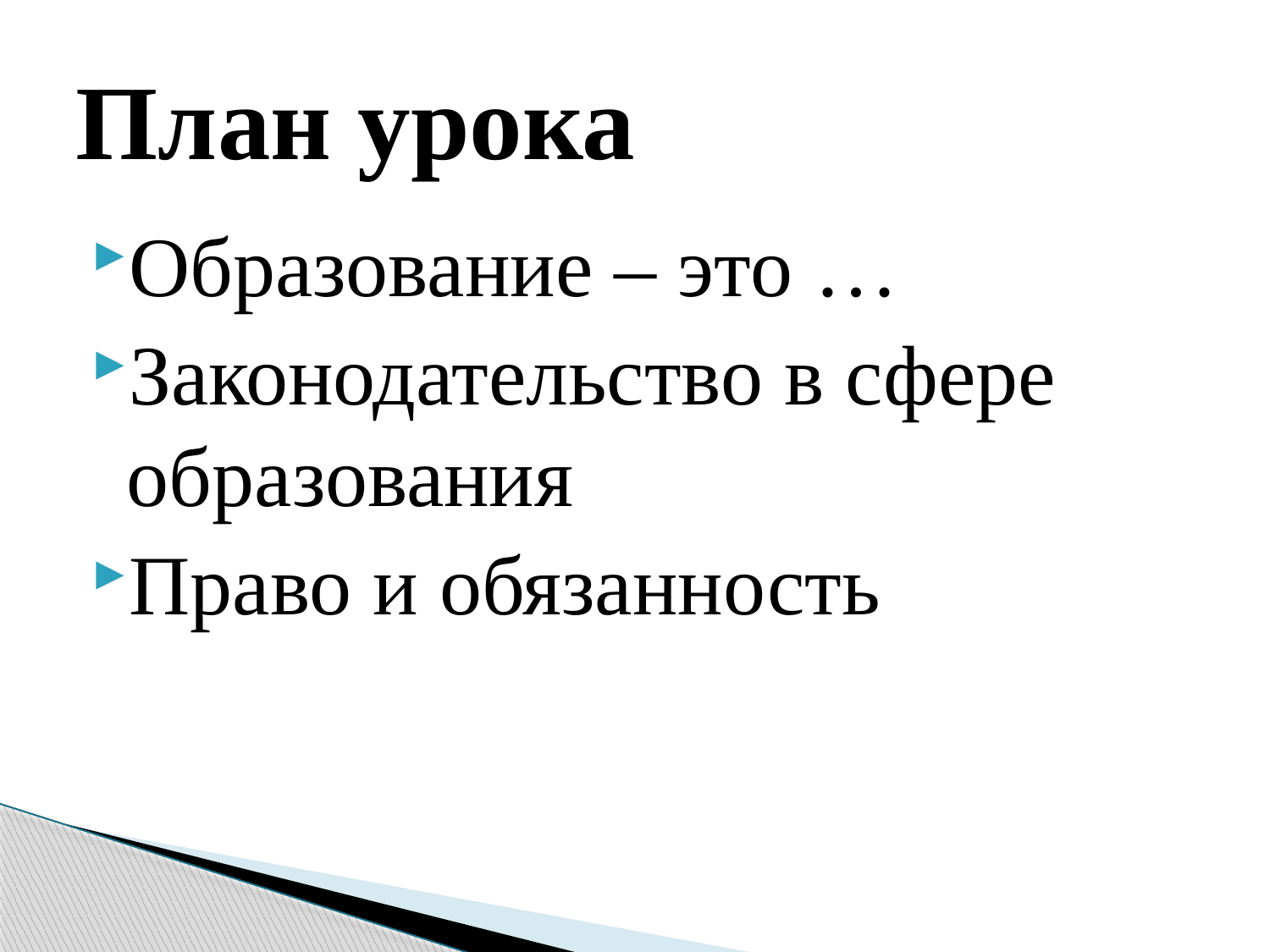

# План урока
Образование – это …
Законодательство в сфере образования
Право и обязанность